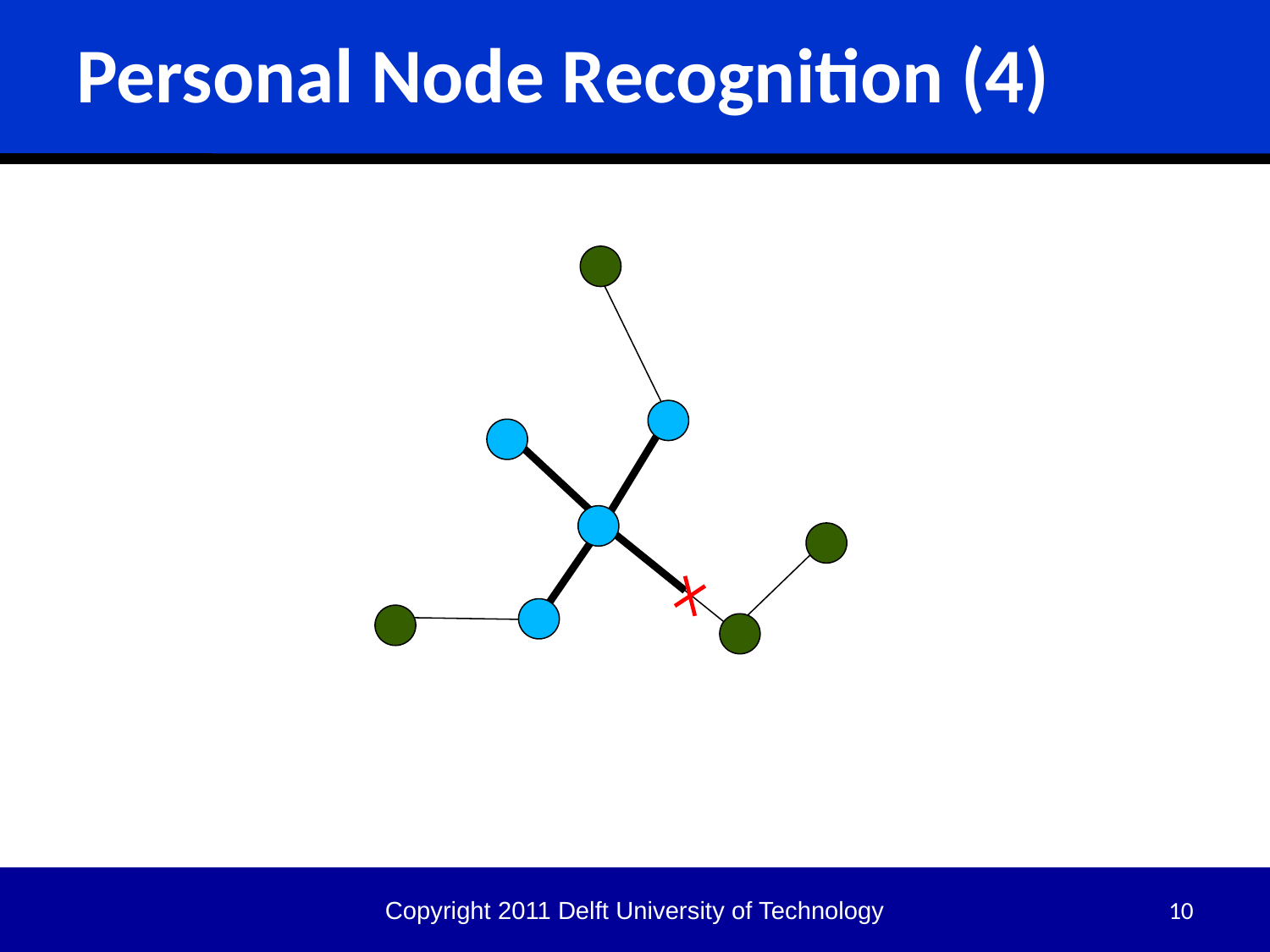

# Personal Node Recognition (4)

Copyright 2011 Delft University of Technology
10